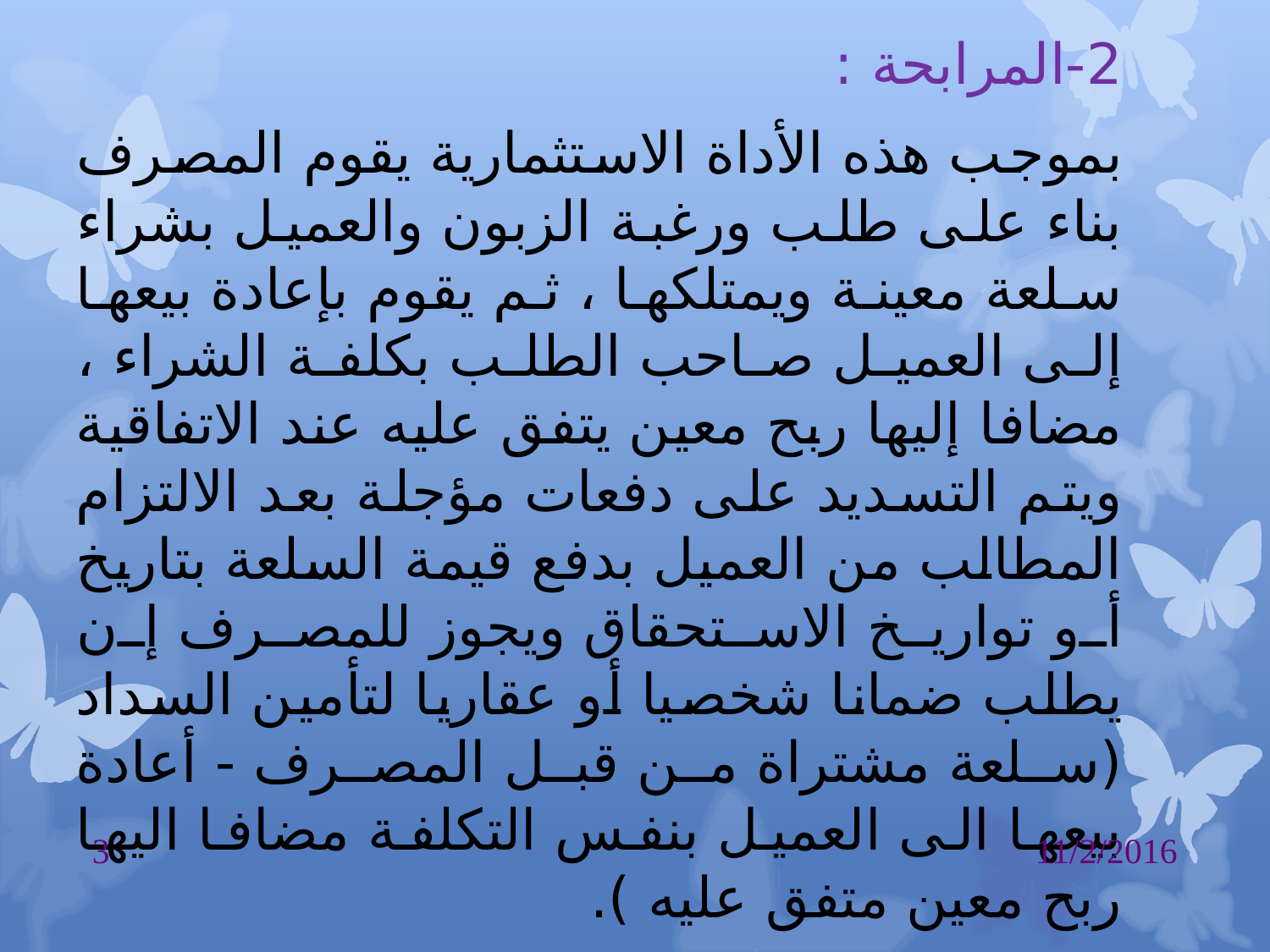

2-المرابحة :
بموجب هذه الأداة الاستثمارية يقوم المصرف بناء على طلب ورغبة الزبون والعميل بشراء سلعة معينة ويمتلكها ، ثم يقوم بإعادة بيعها إلى العميل صاحب الطلب بكلفة الشراء ، مضافا إليها ربح معين يتفق عليه عند الاتفاقية ويتم التسديد على دفعات مؤجلة بعد الالتزام المطالب من العميل بدفع قيمة السلعة بتاريخ أو تواريخ الاستحقاق ويجوز للمصرف إن يطلب ضمانا شخصيا أو عقاريا لتأمين السداد (سلعة مشتراة من قبل المصرف - أعادة بيعها الى العميل بنفس التكلفة مضافا اليها ربح معين متفق عليه ).
3
11/2/2016